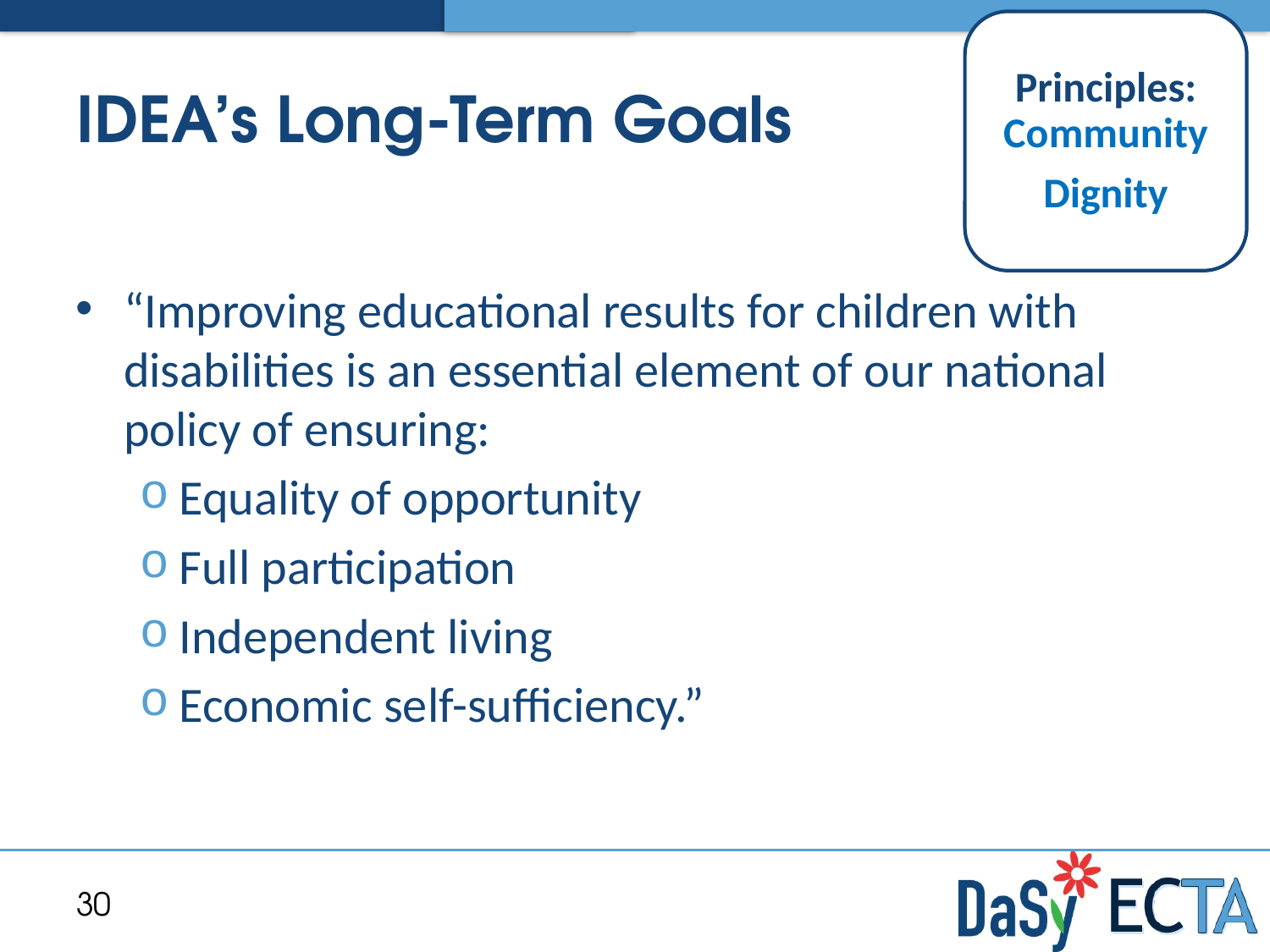

Principles: Community
Dignity
# IDEA’s Long-Term Goals
“Improving educational results for children with disabilities is an essential element of our national policy of ensuring:
Equality of opportunity
Full participation
Independent living
Economic self-sufficiency.”
30